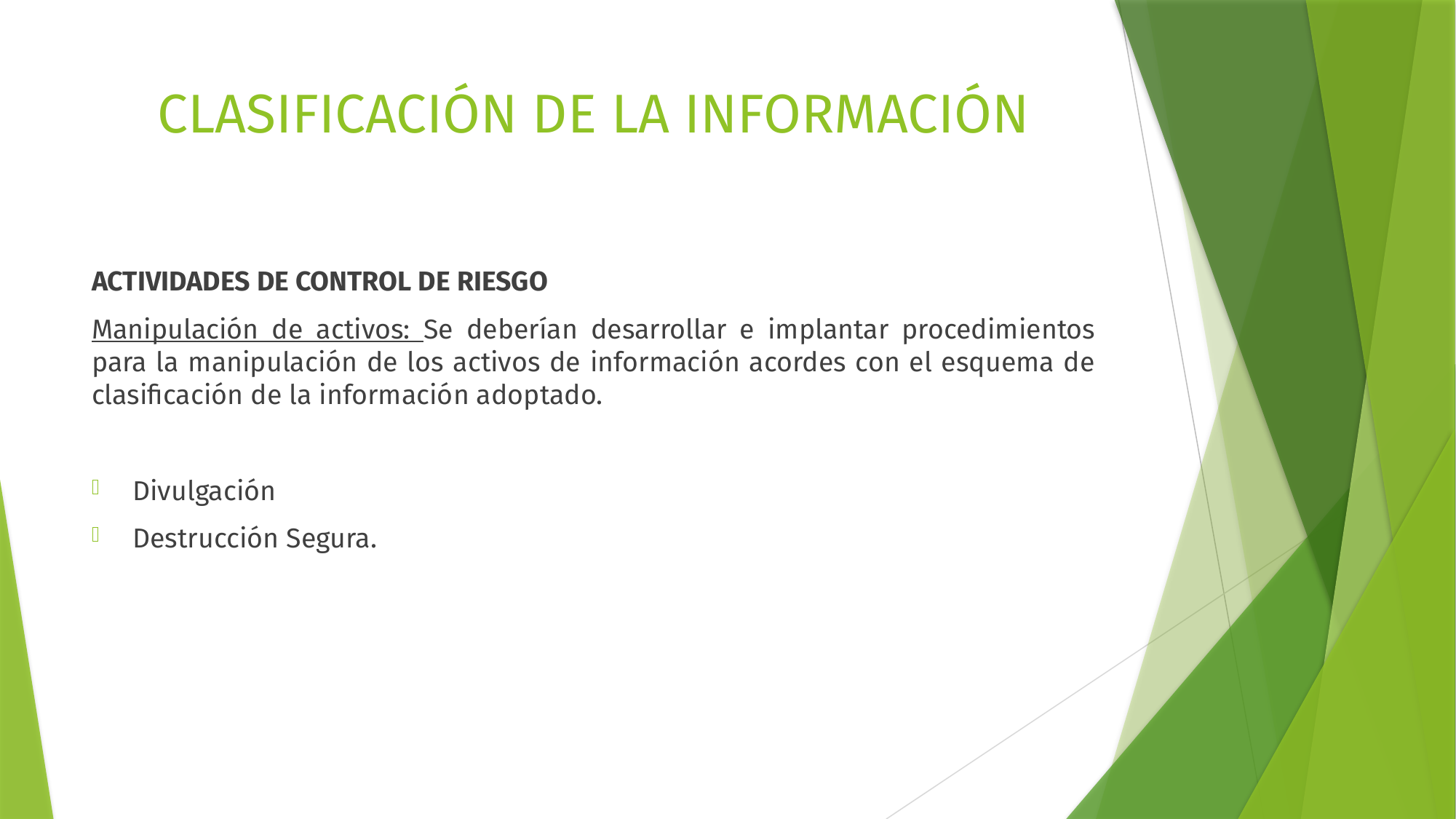

# CLASIFICACIÓN DE LA INFORMACIÓN
ACTIVIDADES DE CONTROL DE RIESGO
Manipulación de activos: Se deberían desarrollar e implantar procedimientos para la manipulación de los activos de información acordes con el esquema de clasificación de la información adoptado.

Divulgación
Destrucción Segura.